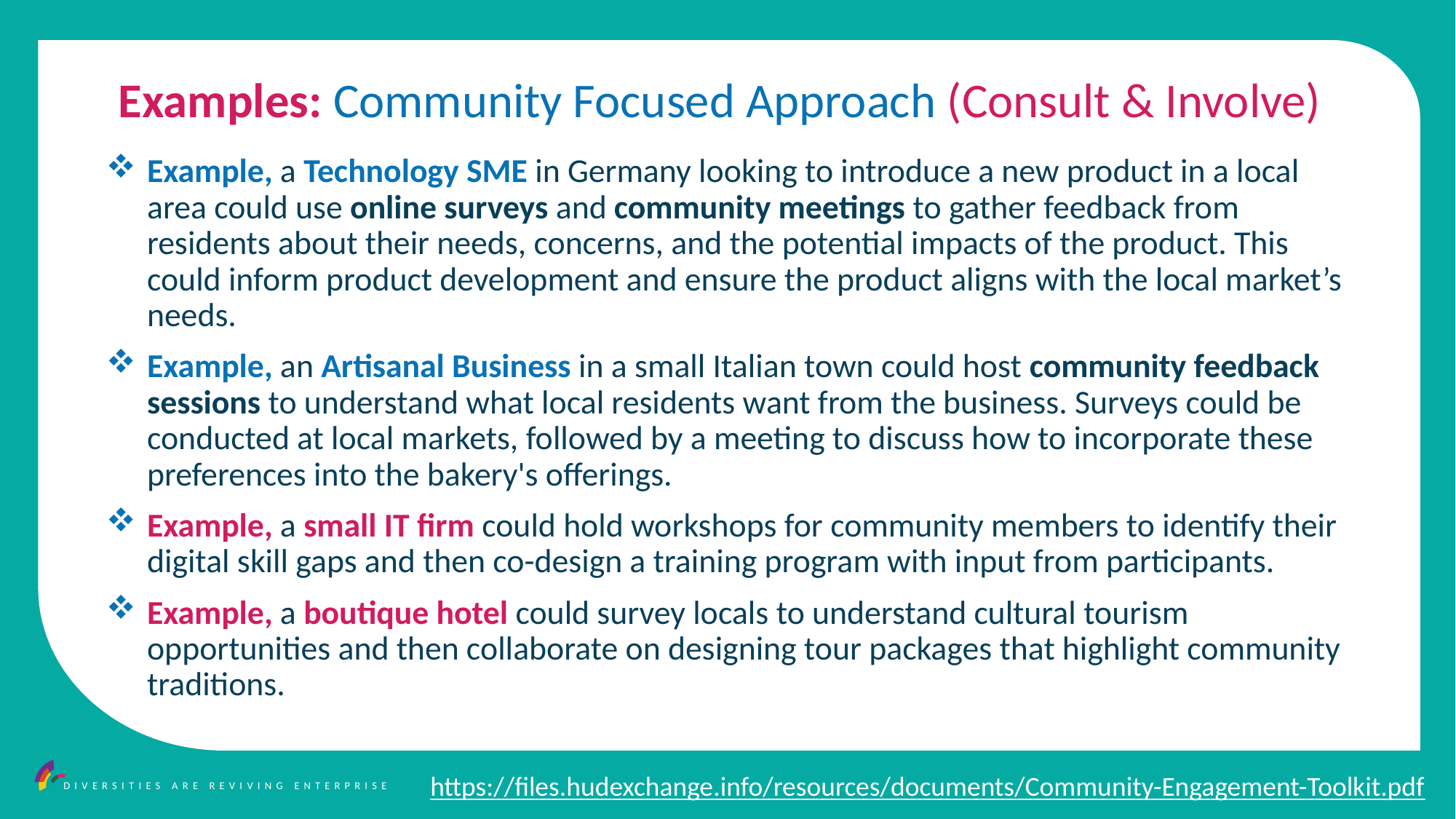

Examples: Community Focused Approach (Consult & Involve)
Example, a Technology SME in Germany looking to introduce a new product in a local area could use online surveys and community meetings to gather feedback from residents about their needs, concerns, and the potential impacts of the product. This could inform product development and ensure the product aligns with the local market’s needs.
Example, an Artisanal Business in a small Italian town could host community feedback sessions to understand what local residents want from the business. Surveys could be conducted at local markets, followed by a meeting to discuss how to incorporate these preferences into the bakery's offerings.
Example, a small IT firm could hold workshops for community members to identify their digital skill gaps and then co-design a training program with input from participants.
Example, a boutique hotel could survey locals to understand cultural tourism opportunities and then collaborate on designing tour packages that highlight community traditions.

https://files.hudexchange.info/resources/documents/Community-Engagement-Toolkit.pdf